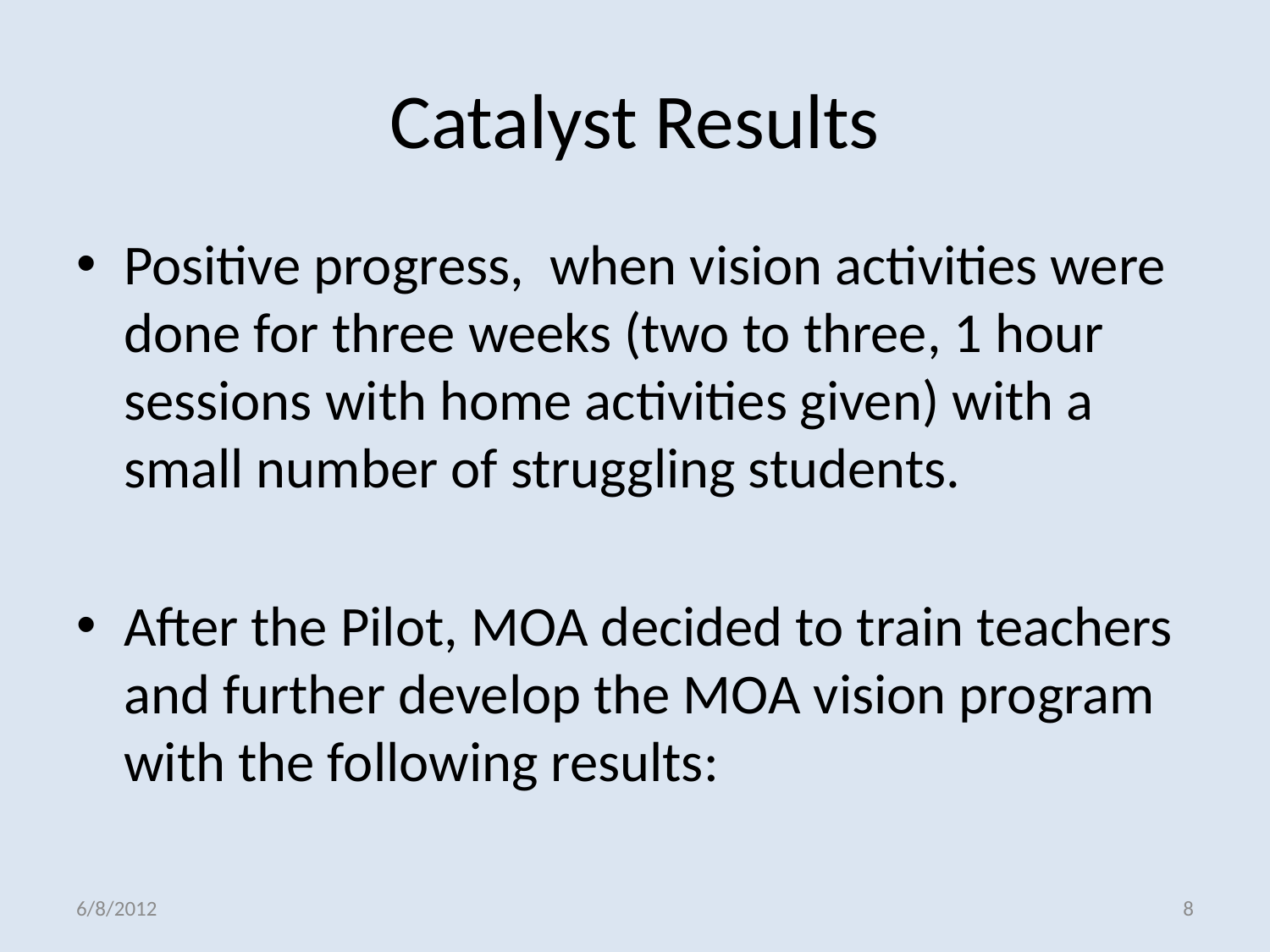

# Catalyst Results
Positive progress,  when vision activities were done for three weeks (two to three, 1 hour sessions with home activities given) with a small number of struggling students.

After the Pilot, MOA decided to train teachers and further develop the MOA vision program with the following results:
6/8/2012
8